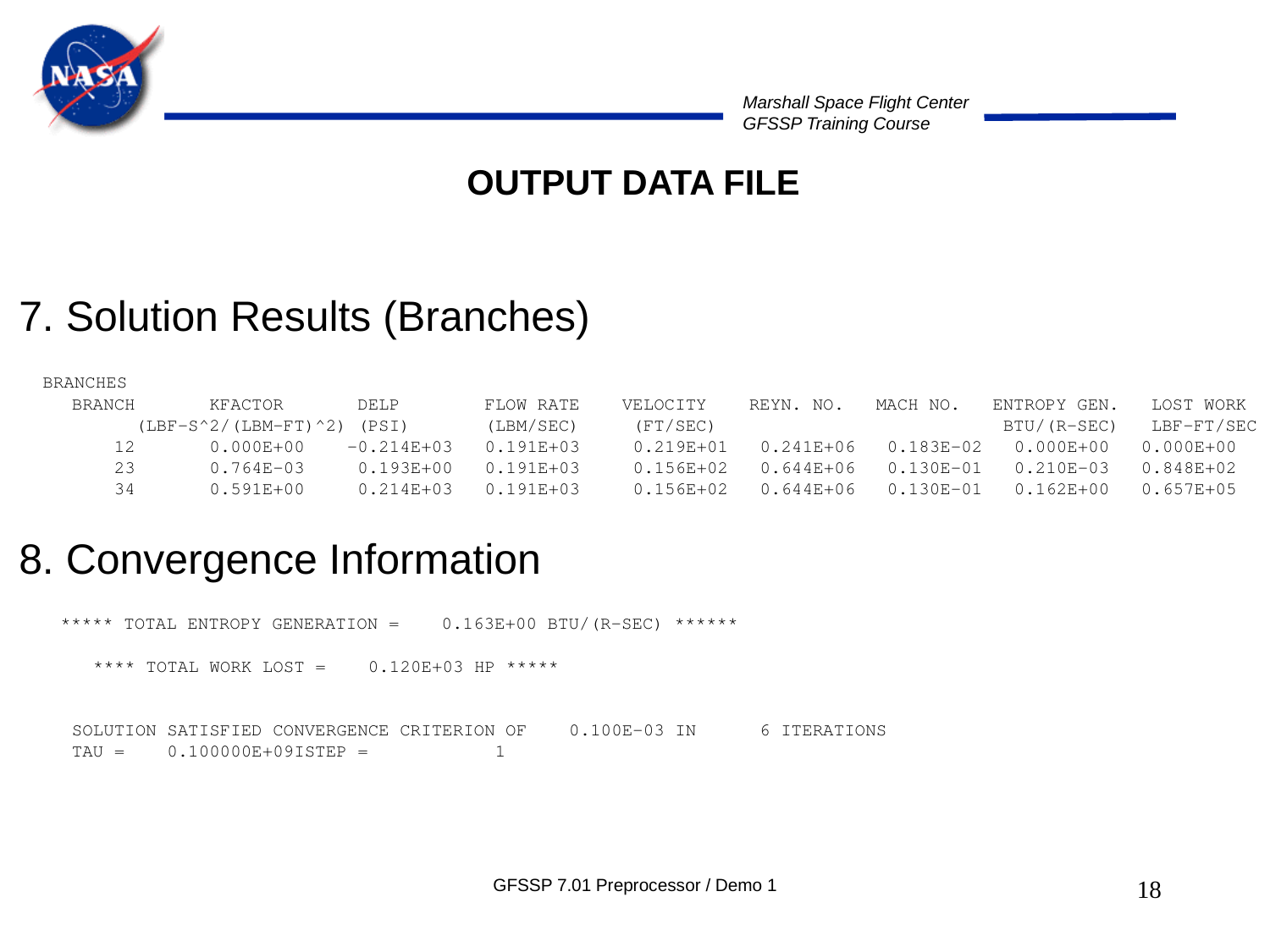

# OUTPUT DATA FILE
7. Solution Results (Branches)

    BRANCHES
     BRANCH       KFACTOR       DELP        FLOW RATE    VELOCITY    REYN. NO.   MACH NO.   ENTROPY GEN.   LOST WORK
           (LBF-S^2/(LBM-FT)^2) (PSI)       (LBM/SEC)     (FT/SEC)                           BTU/(R-SEC)   LBF-FT/SEC
         12       0.000E+00    -0.214E+03   0.191E+03     0.219E+01   0.241E+06   0.183E-02   0.000E+00   0.000E+00
         23       0.764E-03     0.193E+00   0.191E+03     0.156E+02   0.644E+06   0.130E-01   0.210E-03   0.848E+02
         34       0.591E+00     0.214E+03   0.191E+03     0.156E+02   0.644E+06   0.130E-01   0.162E+00   0.657E+05

8. Convergence Information

       ***** TOTAL ENTROPY GENERATION =    0.163E+00 BTU/(R-SEC) ******

       **** TOTAL WORK LOST =    0.120E+03 HP *****

     SOLUTION SATISFIED CONVERGENCE CRITERION OF    0.100E-03 IN      6 ITERATIONS
     TAU =    0.100000E+09ISTEP =            1
GFSSP 7.01 Preprocessor / Demo 1
18